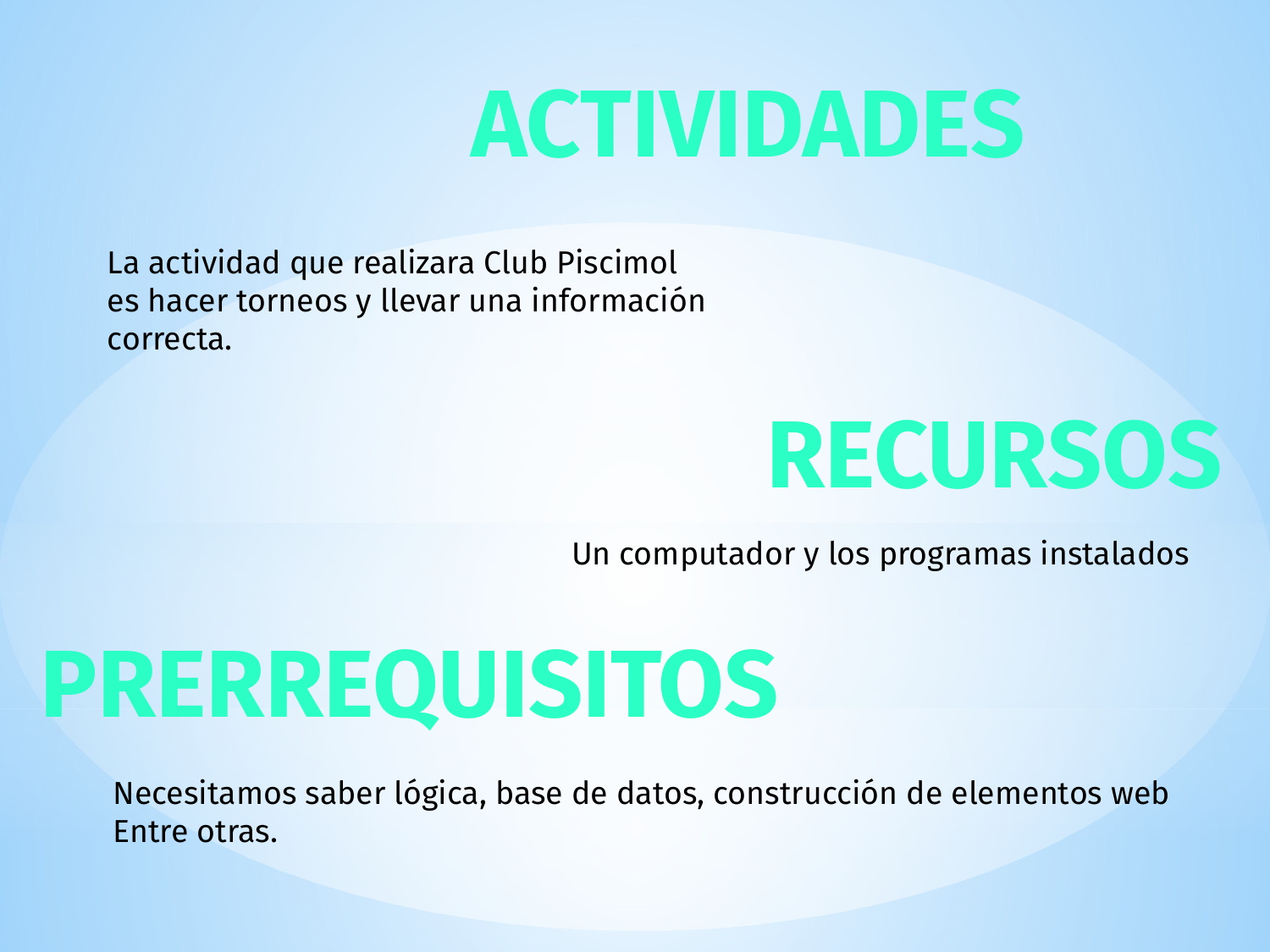

actividades
La actividad que realizara Club Piscimol es hacer torneos y llevar una información correcta.
recursos
Un computador y los programas instalados
prerrequisitos
Necesitamos saber lógica, base de datos, construcción de elementos web
Entre otras.